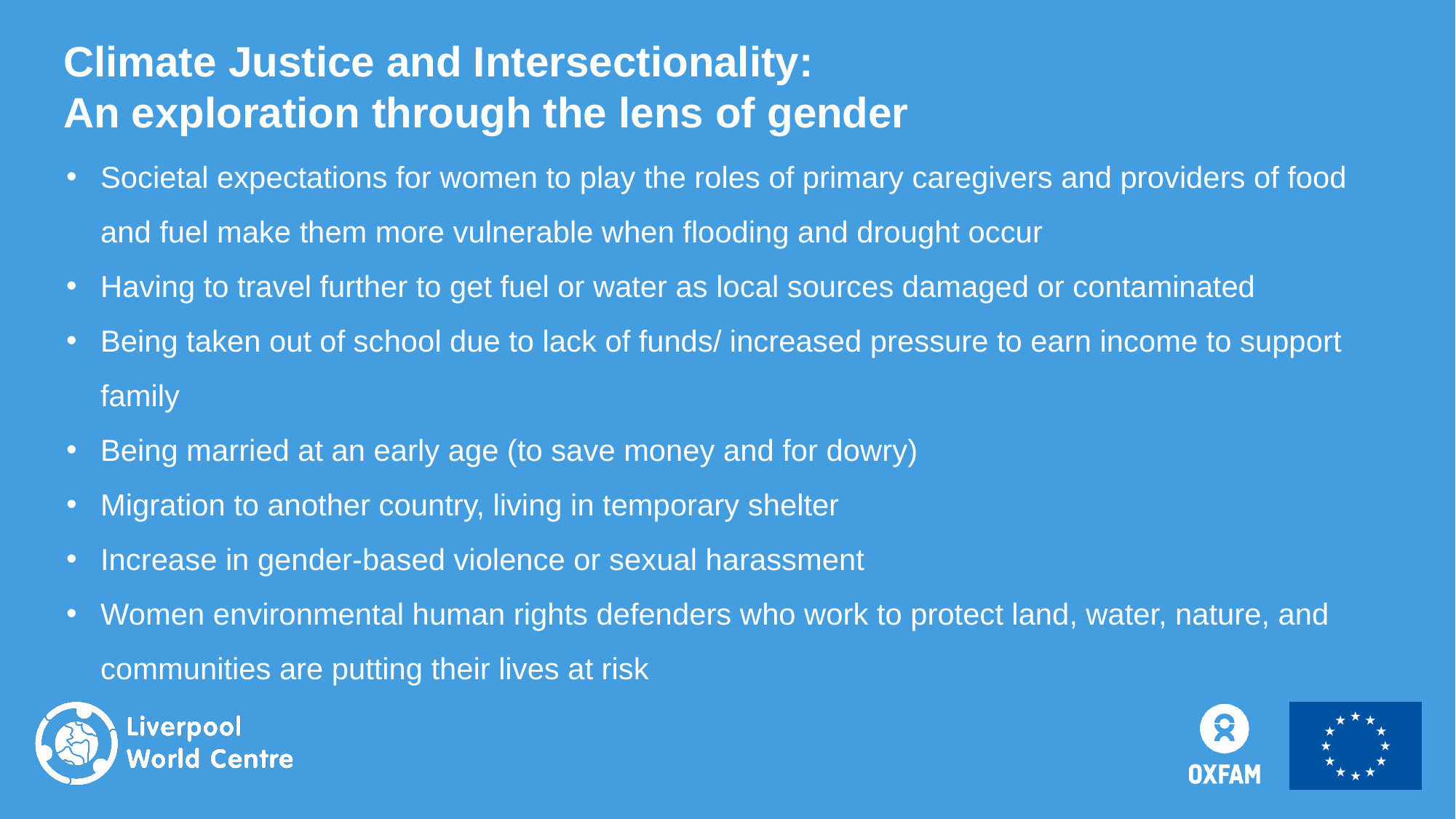

Climate Justice and Intersectionality:
An exploration through the lens of gender

Societal expectations for women to play the roles of primary caregivers and providers of food and fuel make them more vulnerable when flooding and drought occur
Having to travel further to get fuel or water as local sources damaged or contaminated
Being taken out of school due to lack of funds/ increased pressure to earn income to support family
Being married at an early age (to save money and for dowry)
Migration to another country, living in temporary shelter
Increase in gender-based violence or sexual harassment
Women environmental human rights defenders who work to protect land, water, nature, and communities are putting their lives at risk